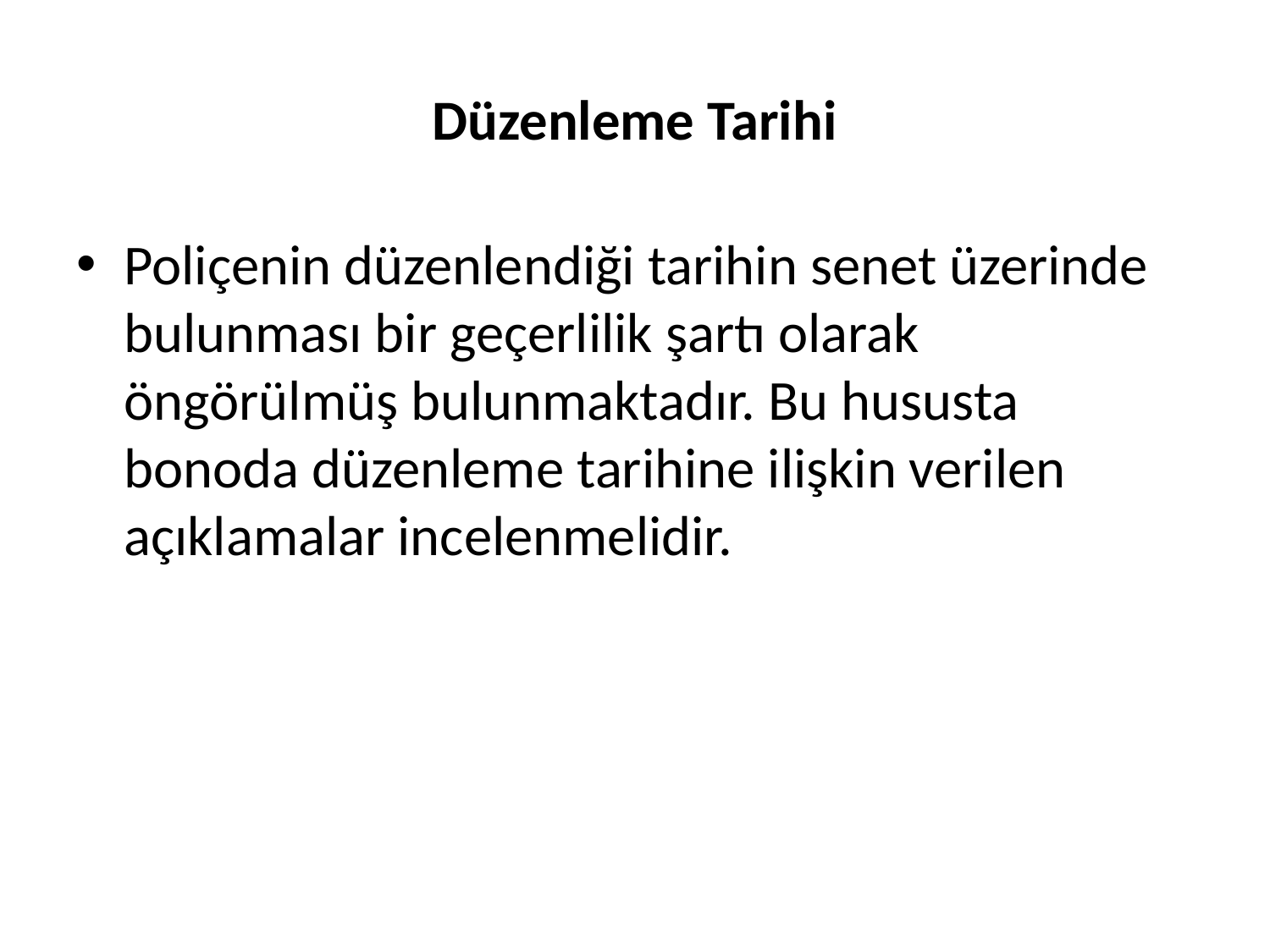

# Düzenleme Tarihi
Poliçenin düzenlendiği tarihin senet üzerinde bulunması bir geçerlilik şartı olarak öngörülmüş bulunmaktadır. Bu hususta bonoda düzenleme tarihine ilişkin verilen açıklamalar incelenmelidir.